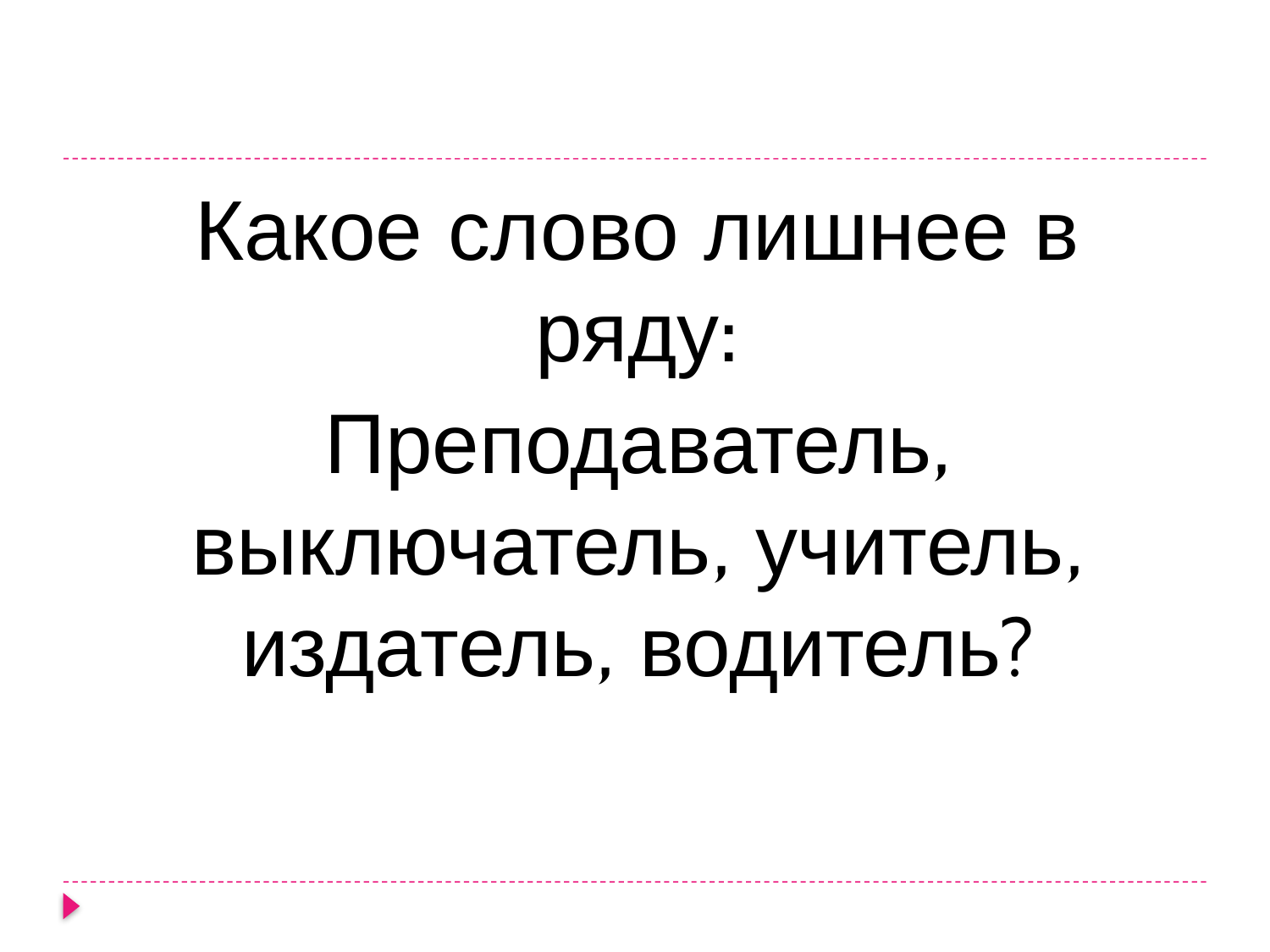

Какое слово лишнее в ряду:
Преподаватель, выключатель, учитель, издатель, водитель?